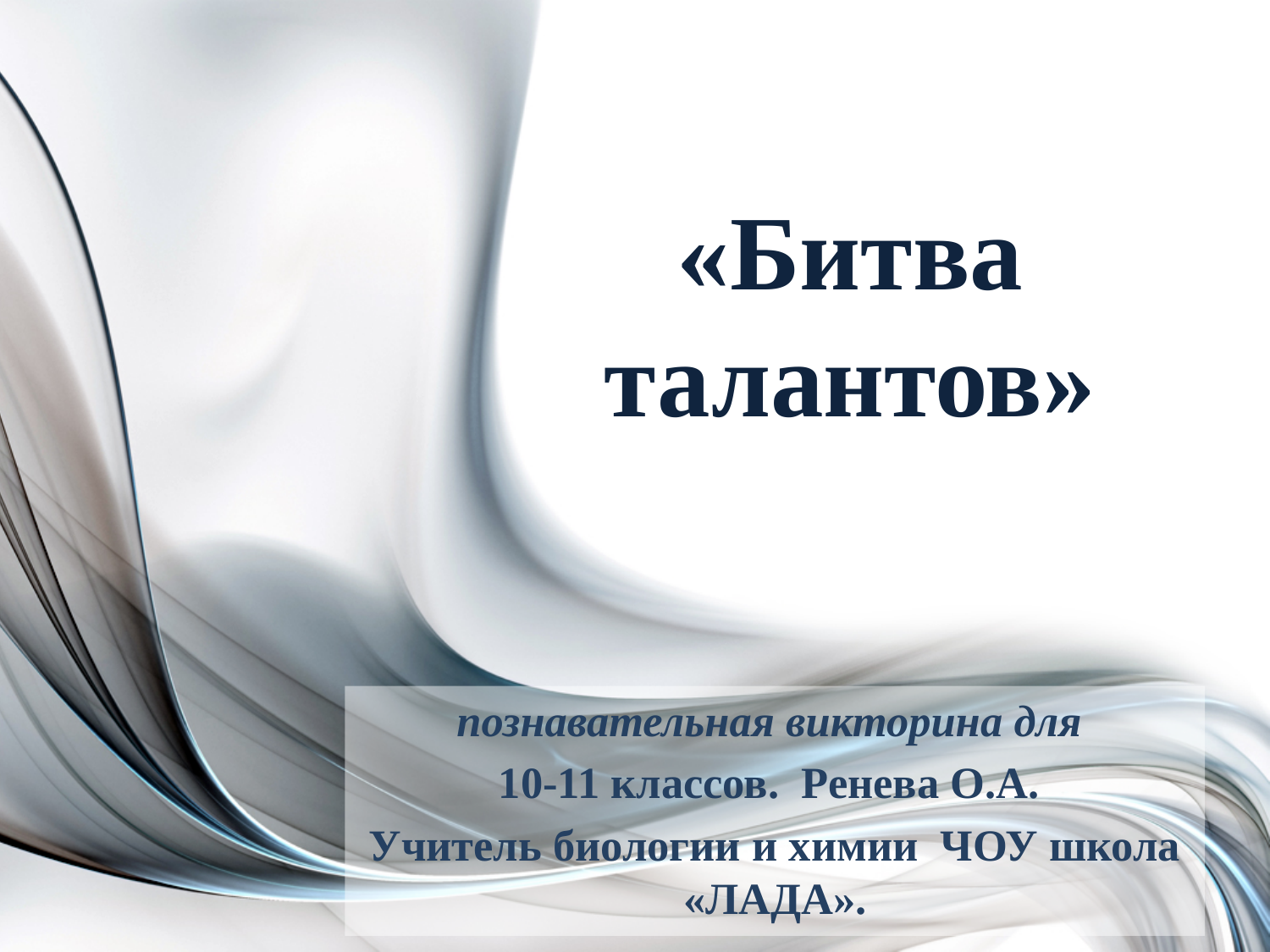

# «Битва талантов»
познавательная викторина для
10-11 классов.  Ренева О.А.
Учитель биологии и химии  ЧОУ школа «ЛАДА».